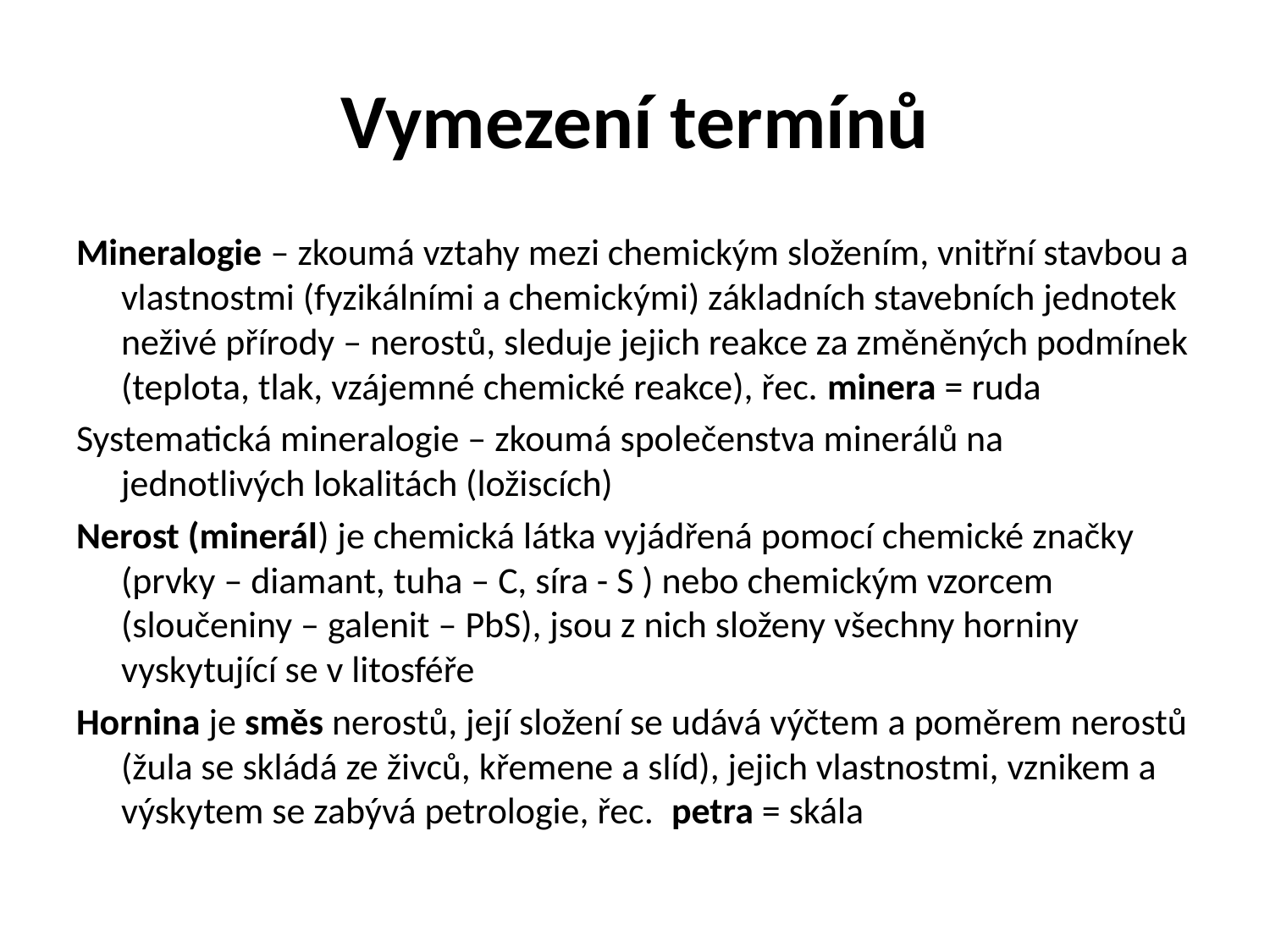

# Vymezení termínů
Mineralogie – zkoumá vztahy mezi chemickým složením, vnitřní stavbou a vlastnostmi (fyzikálními a chemickými) základních stavebních jednotek neživé přírody – nerostů, sleduje jejich reakce za změněných podmínek (teplota, tlak, vzájemné chemické reakce), řec. minera = ruda
Systematická mineralogie – zkoumá společenstva minerálů na jednotlivých lokalitách (ložiscích)
Nerost (minerál) je chemická látka vyjádřená pomocí chemické značky (prvky – diamant, tuha – C, síra - S ) nebo chemickým vzorcem (sloučeniny – galenit – PbS), jsou z nich složeny všechny horniny vyskytující se v litosféře
Hornina je směs nerostů, její složení se udává výčtem a poměrem nerostů (žula se skládá ze živců, křemene a slíd), jejich vlastnostmi, vznikem a výskytem se zabývá petrologie, řec.  petra = skála